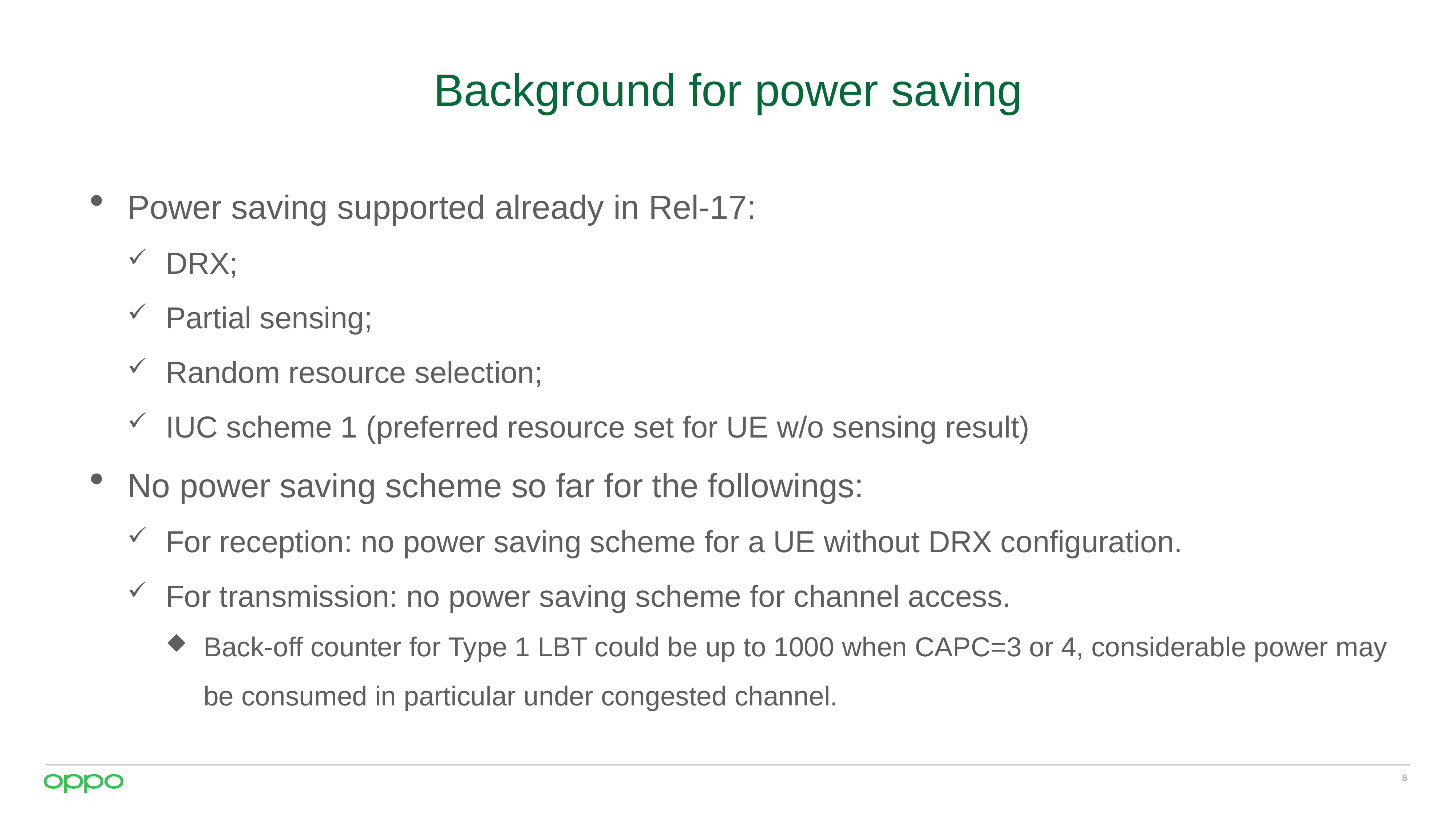

# Background for power saving
Power saving supported already in Rel-17:
DRX;
Partial sensing;
Random resource selection;
IUC scheme 1 (preferred resource set for UE w/o sensing result)
No power saving scheme so far for the followings:
For reception: no power saving scheme for a UE without DRX configuration.
For transmission: no power saving scheme for channel access.
Back-off counter for Type 1 LBT could be up to 1000 when CAPC=3 or 4, considerable power may be consumed in particular under congested channel.